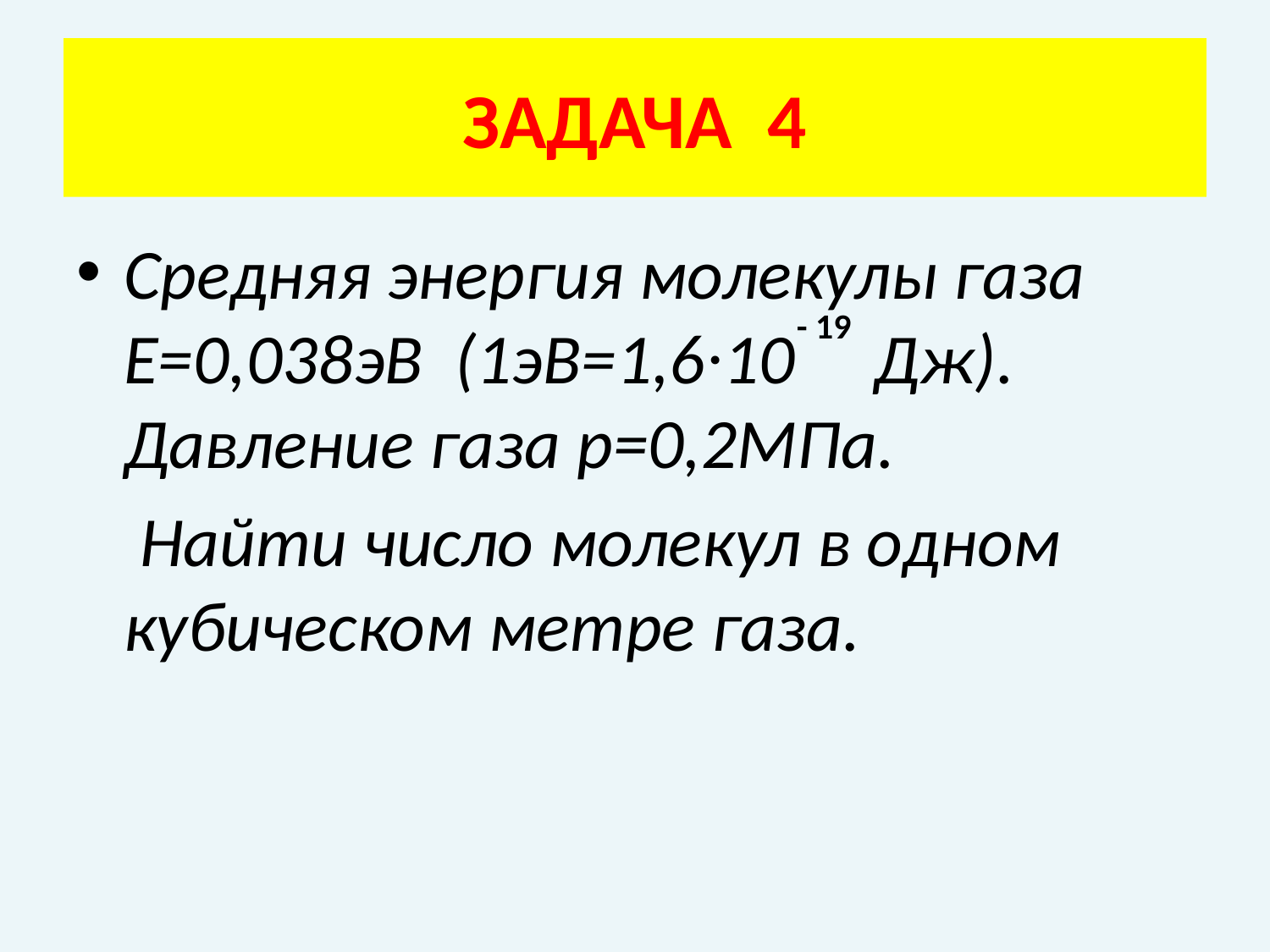

# ЗАДАЧА  4
Средняя энергия молекулы газа Е=0,038эВ  (1эВ=1,6·10     Дж). Давление газа р=0,2МПа.
    Найти число молекул в одном кубическом метре газа.
- 19